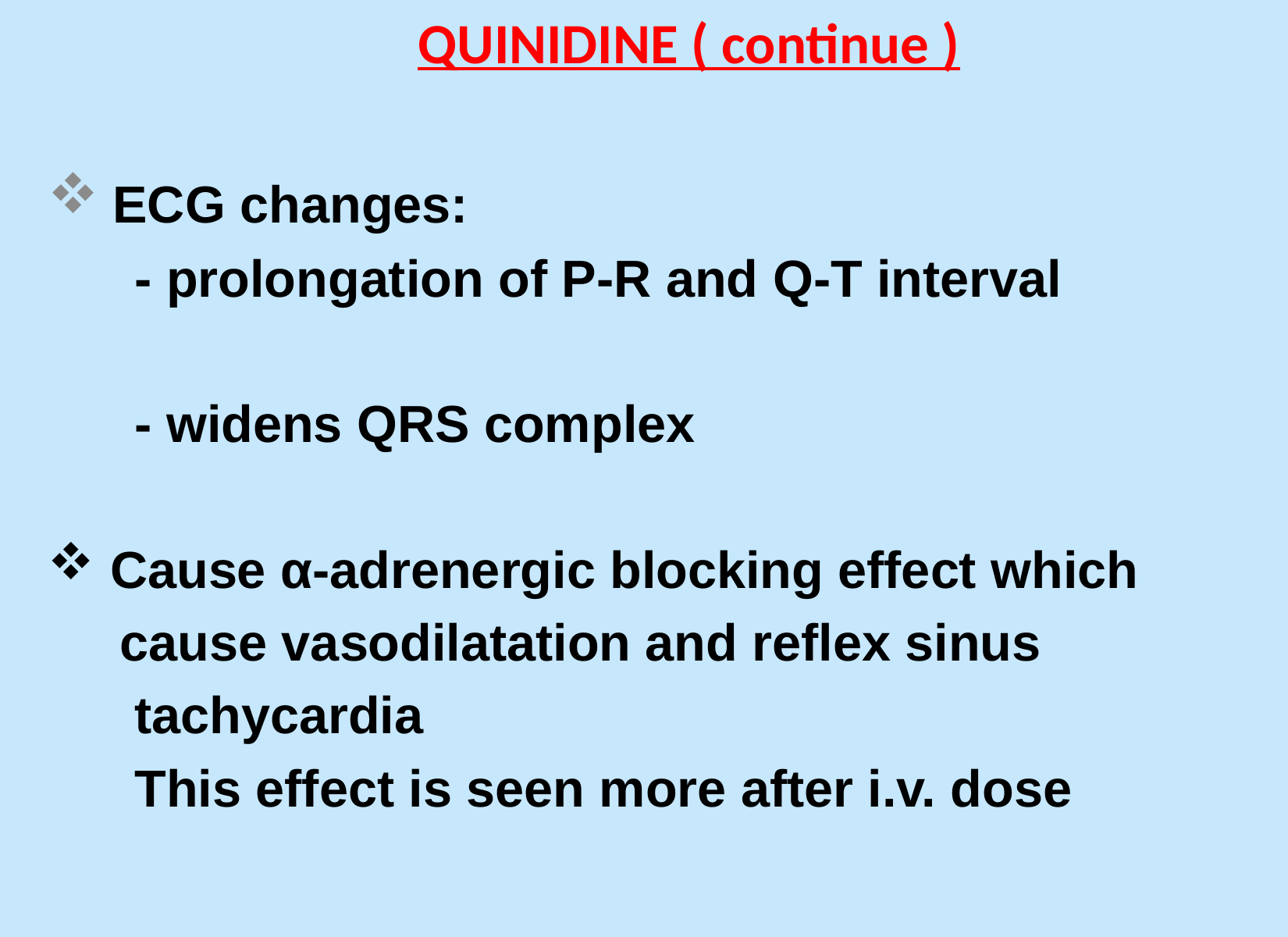

QUINIDINE ( continue )

 ECG changes:
      - prolongation of P-R and Q-T interval

      - widens QRS complex

 Cause α-adrenergic blocking effect which
     cause vasodilatation and reflex sinus
      tachycardia
      This effect is seen more after i.v. dose
#